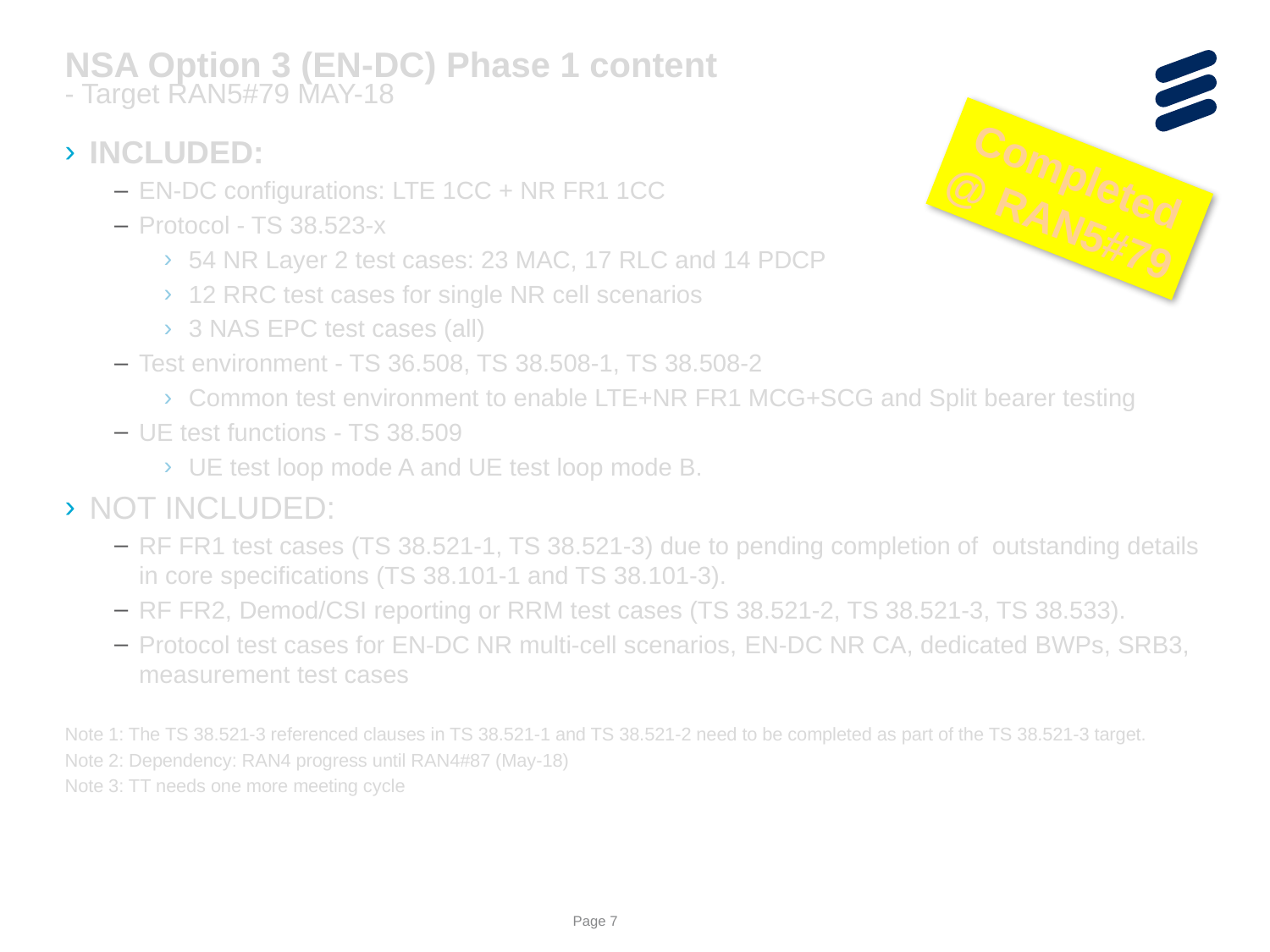

NSA Option 3 (EN-DC) Phase 1 content
- Target RAN5#79 MAY-18
INCLUDED:
EN-DC configurations: LTE 1CC + NR FR1 1CC
Protocol - TS 38.523-x
54 NR Layer 2 test cases: 23 MAC, 17 RLC and 14 PDCP
12 RRC test cases for single NR cell scenarios
3 NAS EPC test cases (all)
Test environment - TS 36.508, TS 38.508-1, TS 38.508-2
Common test environment to enable LTE+NR FR1 MCG+SCG and Split bearer testing
UE test functions - TS 38.509
UE test loop mode A and UE test loop mode B.
NOT INCLUDED:
RF FR1 test cases (TS 38.521-1, TS 38.521-3) due to pending completion of  outstanding details in core specifications (TS 38.101-1 and TS 38.101-3).
RF FR2, Demod/CSI reporting or RRM test cases (TS 38.521-2, TS 38.521-3, TS 38.533).
Protocol test cases for EN-DC NR multi-cell scenarios, EN-DC NR CA, dedicated BWPs, SRB3, measurement test cases
Note 1: The TS 38.521-3 referenced clauses in TS 38.521-1 and TS 38.521-2 need to be completed as part of the TS 38.521-3 target.
Note 2: Dependency: RAN4 progress until RAN4#87 (May-18)
Note 3: TT needs one more meeting cycle

Completed
@ RAN5#79